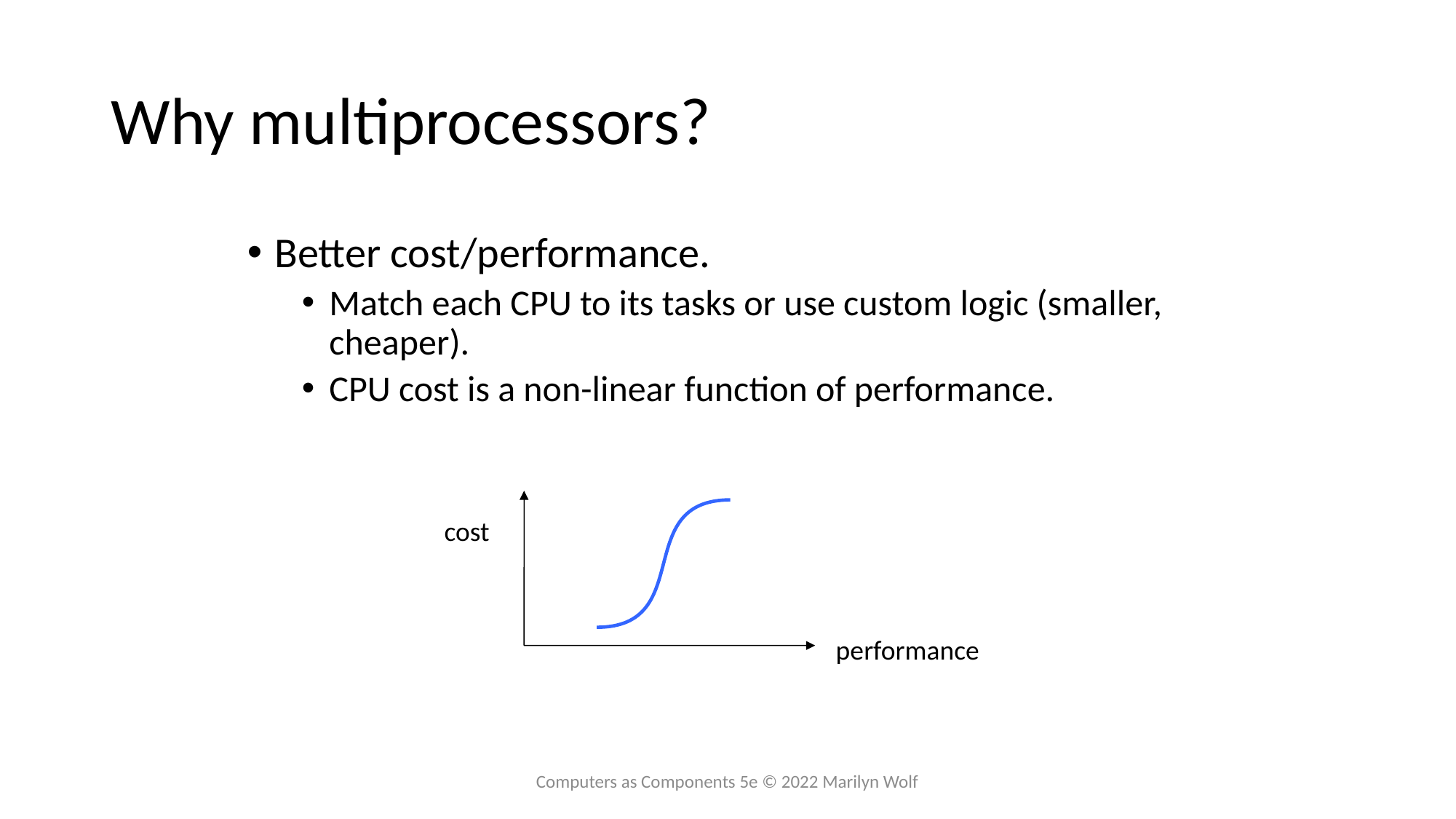

# Why multiprocessors?
Better cost/performance.
Match each CPU to its tasks or use custom logic (smaller, cheaper).
CPU cost is a non-linear function of performance.

cost
performance

Computers as Components 5e © 2022 Marilyn Wolf